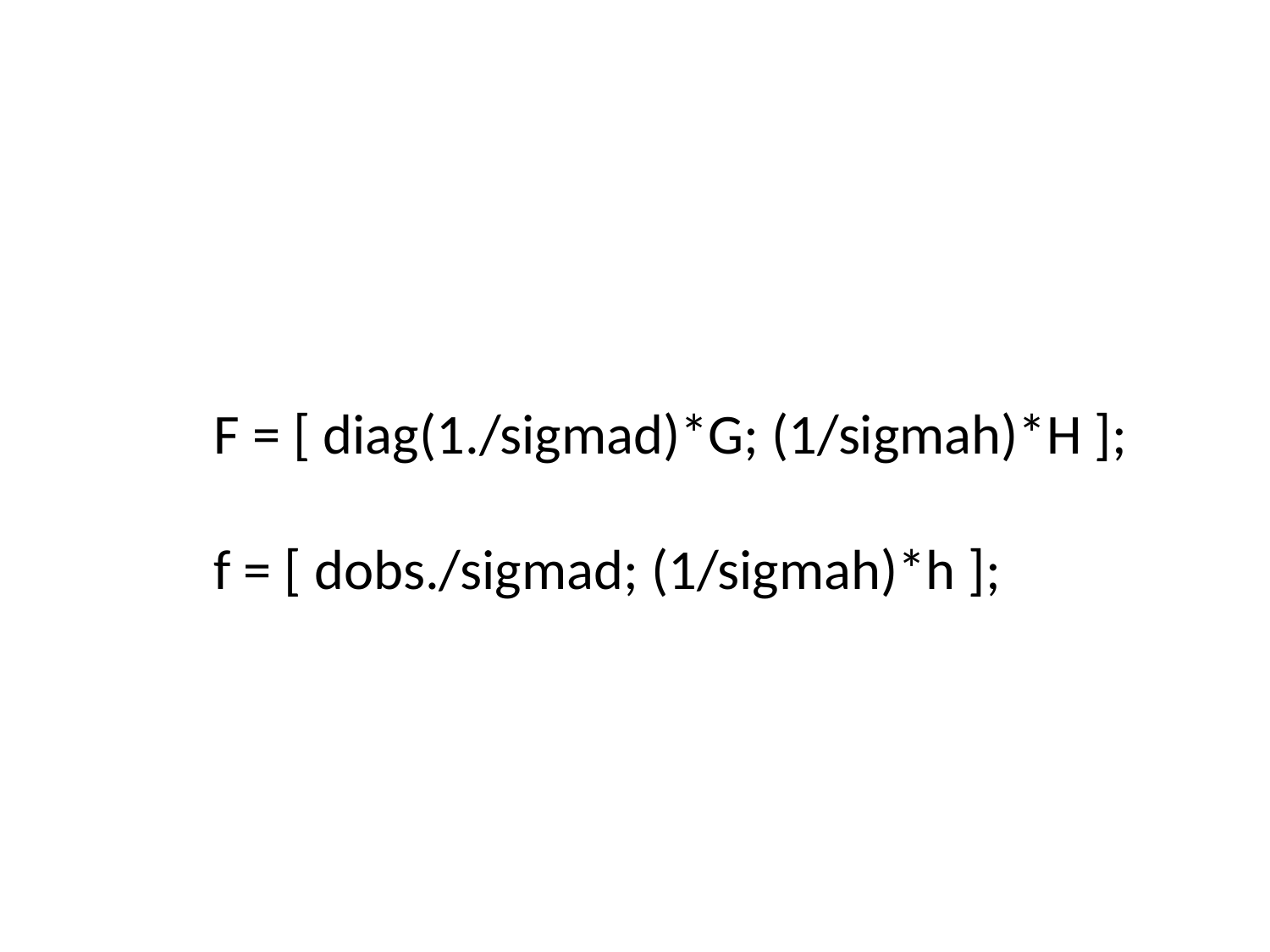

F = [ diag(1./sigmad)*G; (1/sigmah)*H ];

f = [ dobs./sigmad; (1/sigmah)*h ];